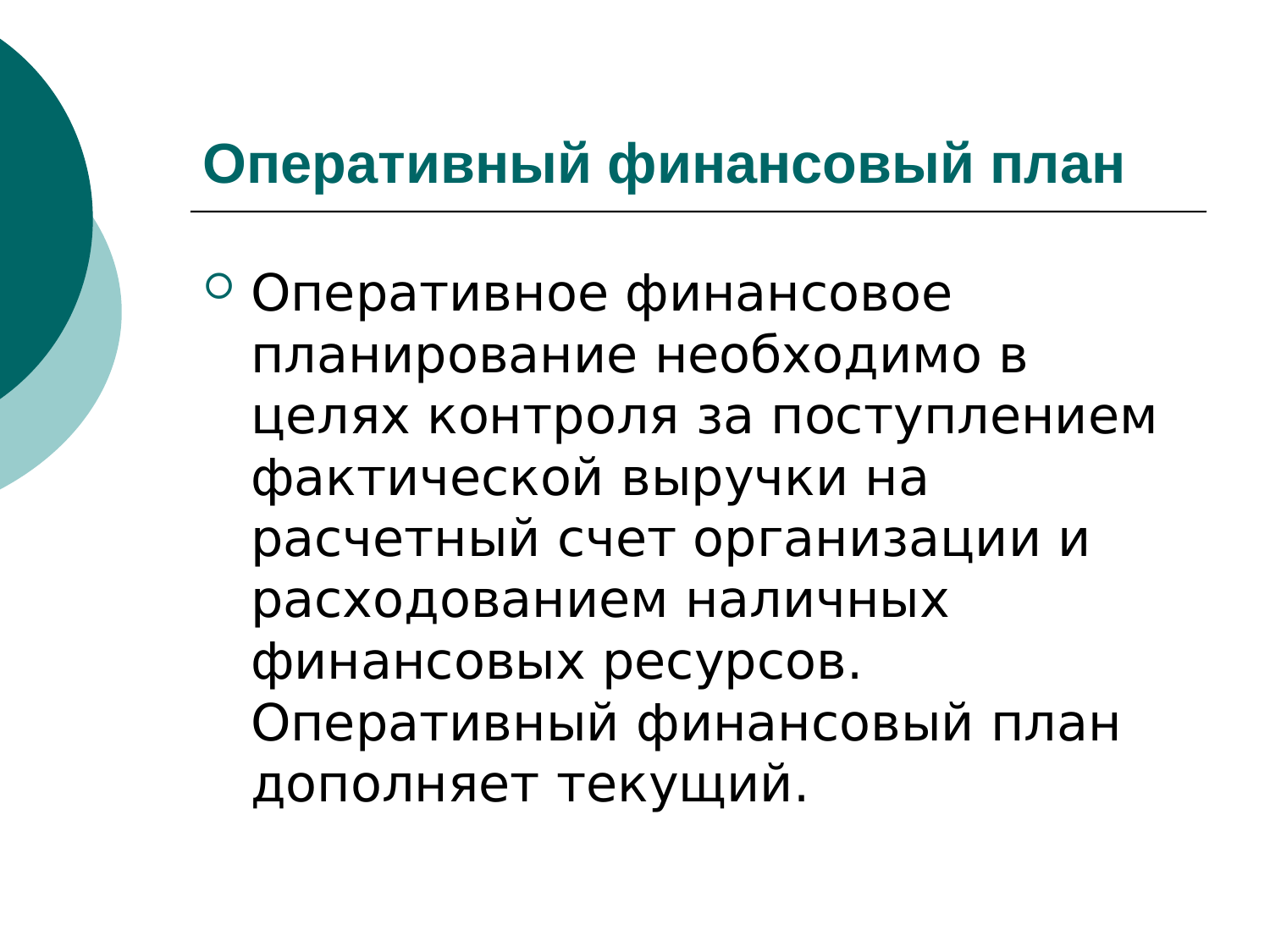

# Оперативный финансовый план
Оперативное финансовое планирование необходимо в целях контроля за поступлением фактической выручки на расчетный счет организации и расходованием наличных финансовых ресурсов. Оперативный финансовый план дополняет текущий.